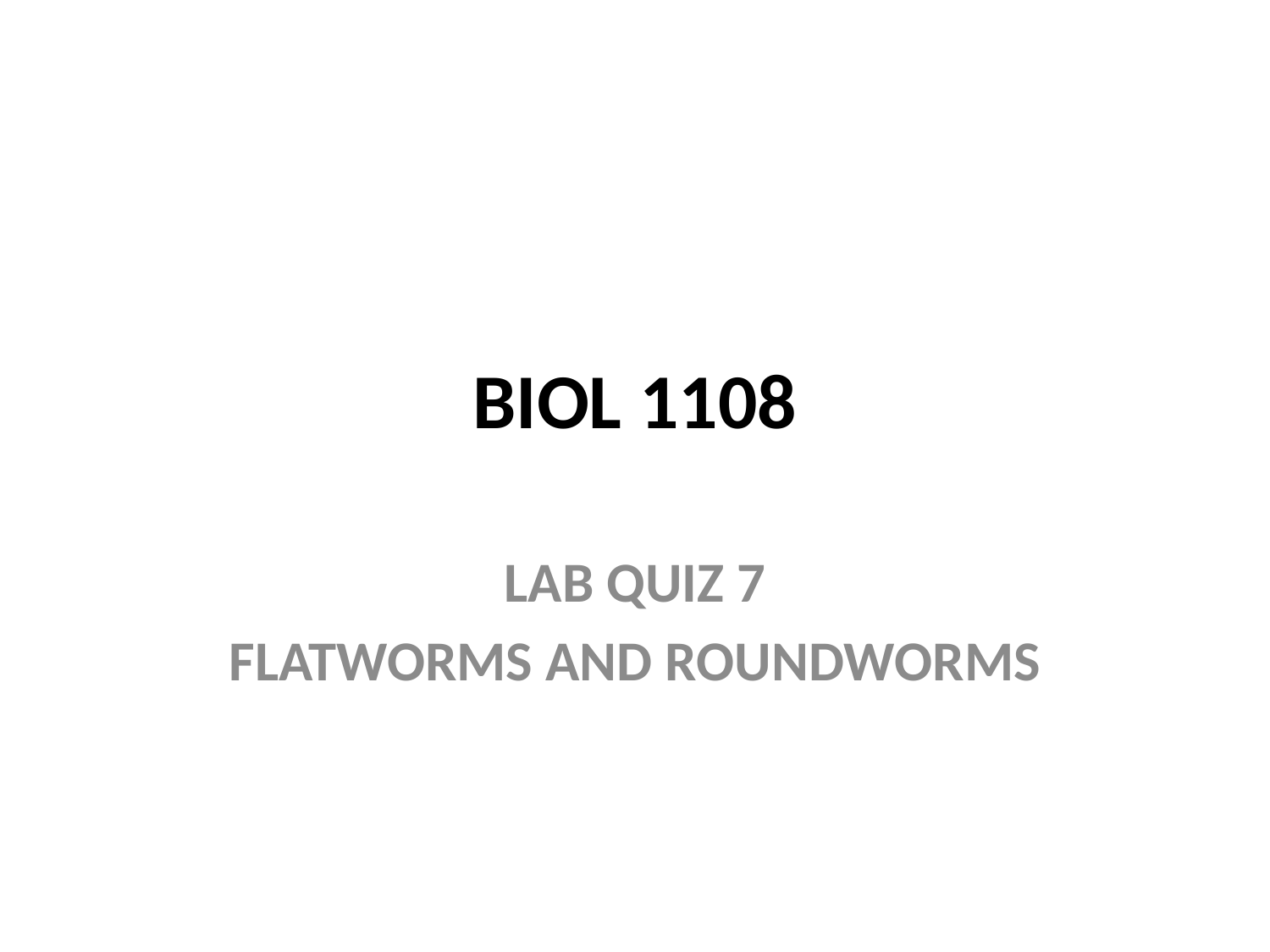

# BIOL 1108
LAB QUIZ 7
FLATWORMS AND ROUNDWORMS